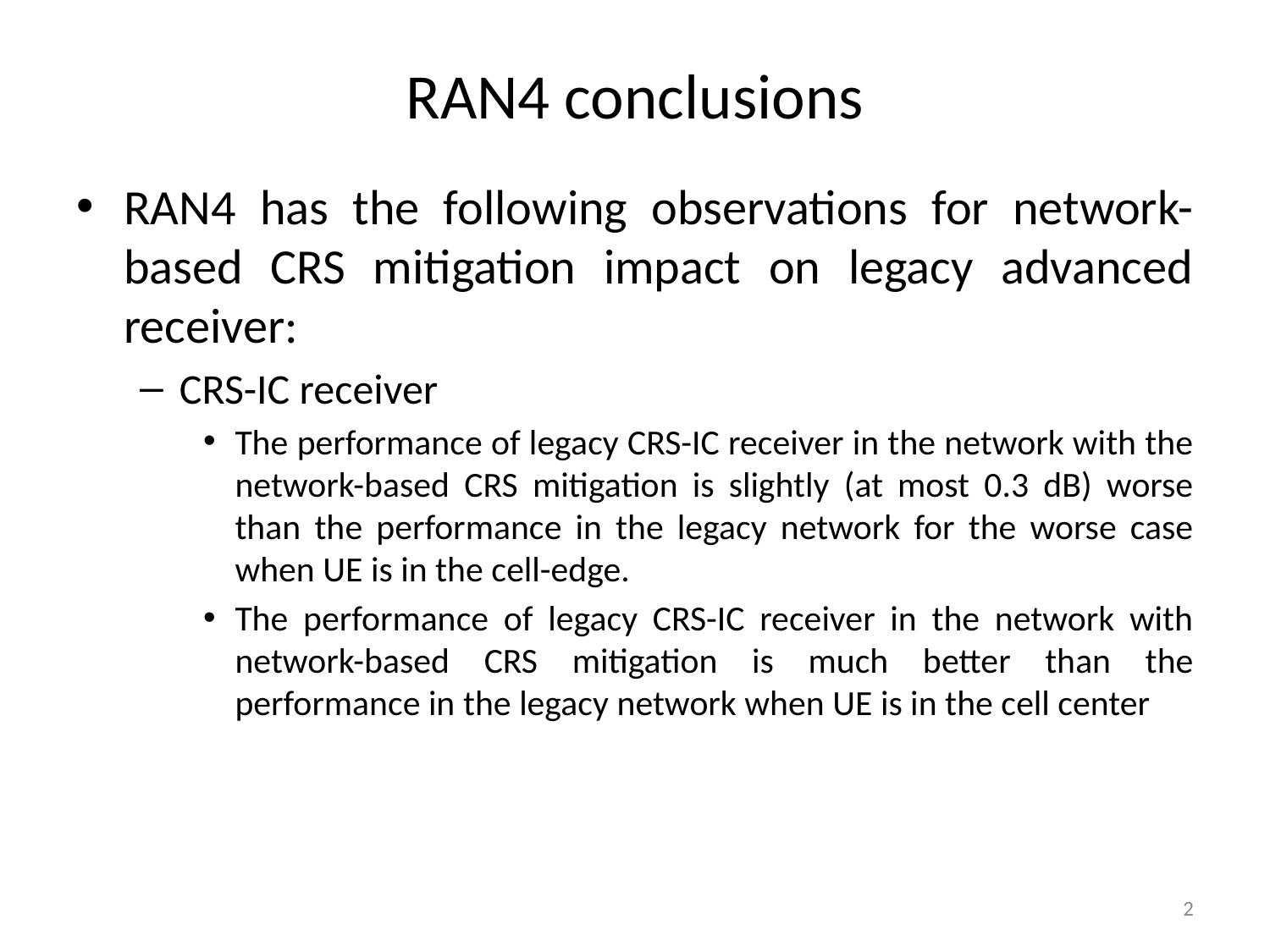

# RAN4 conclusions
RAN4 has the following observations for network-based CRS mitigation impact on legacy advanced receiver:
CRS-IC receiver
The performance of legacy CRS-IC receiver in the network with the network-based CRS mitigation is slightly (at most 0.3 dB) worse than the performance in the legacy network for the worse case when UE is in the cell-edge.
The performance of legacy CRS-IC receiver in the network with network-based CRS mitigation is much better than the performance in the legacy network when UE is in the cell center
2